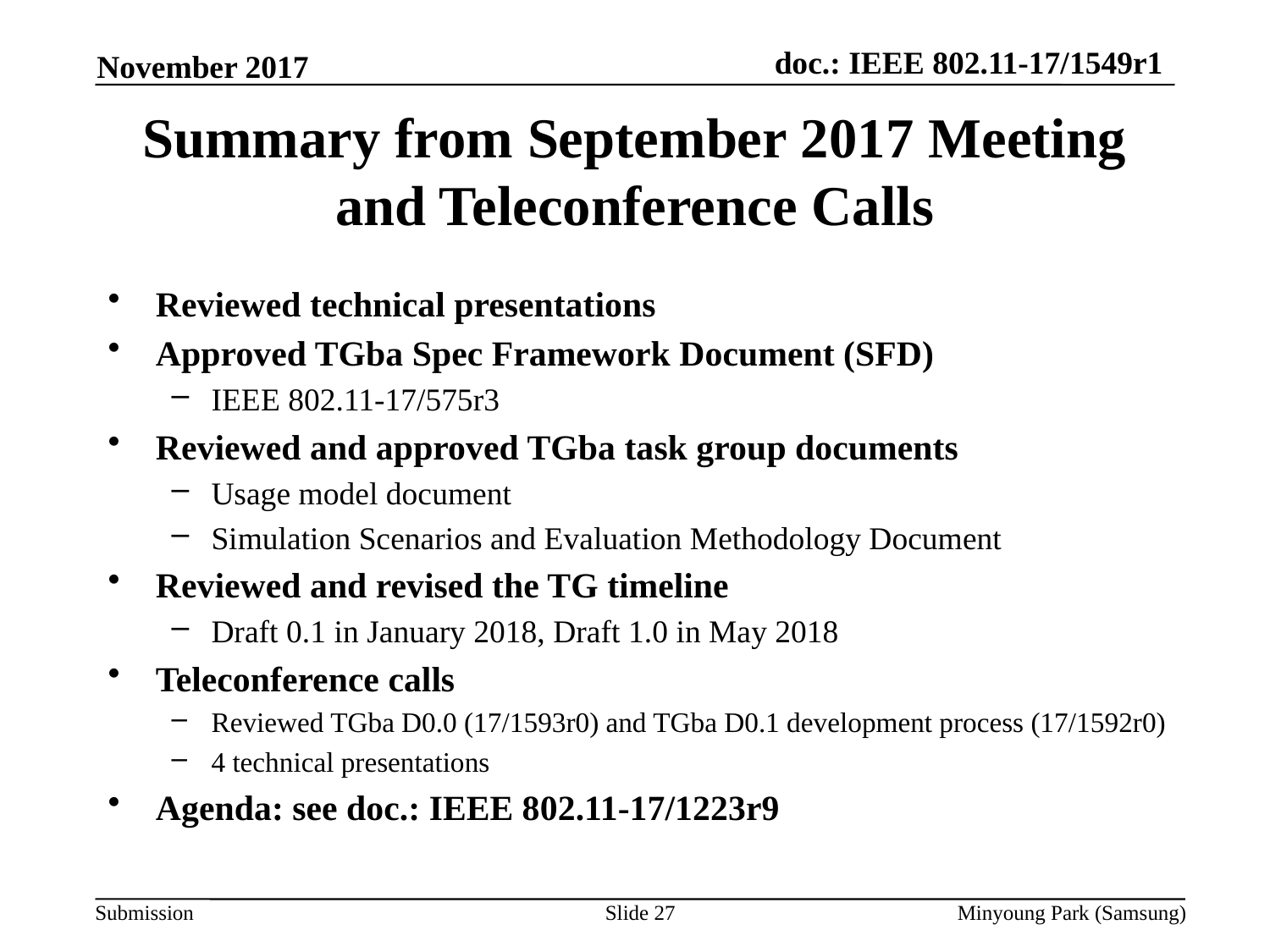

November 2017
# Summary from September 2017 Meeting and Teleconference Calls
Reviewed technical presentations
Approved TGba Spec Framework Document (SFD)
IEEE 802.11-17/575r3
Reviewed and approved TGba task group documents
Usage model document
Simulation Scenarios and Evaluation Methodology Document
Reviewed and revised the TG timeline
Draft 0.1 in January 2018, Draft 1.0 in May 2018
Teleconference calls
Reviewed TGba D0.0 (17/1593r0) and TGba D0.1 development process (17/1592r0)
4 technical presentations
Agenda: see doc.: IEEE 802.11-17/1223r9

Slide 27
Minyoung Park (Samsung)